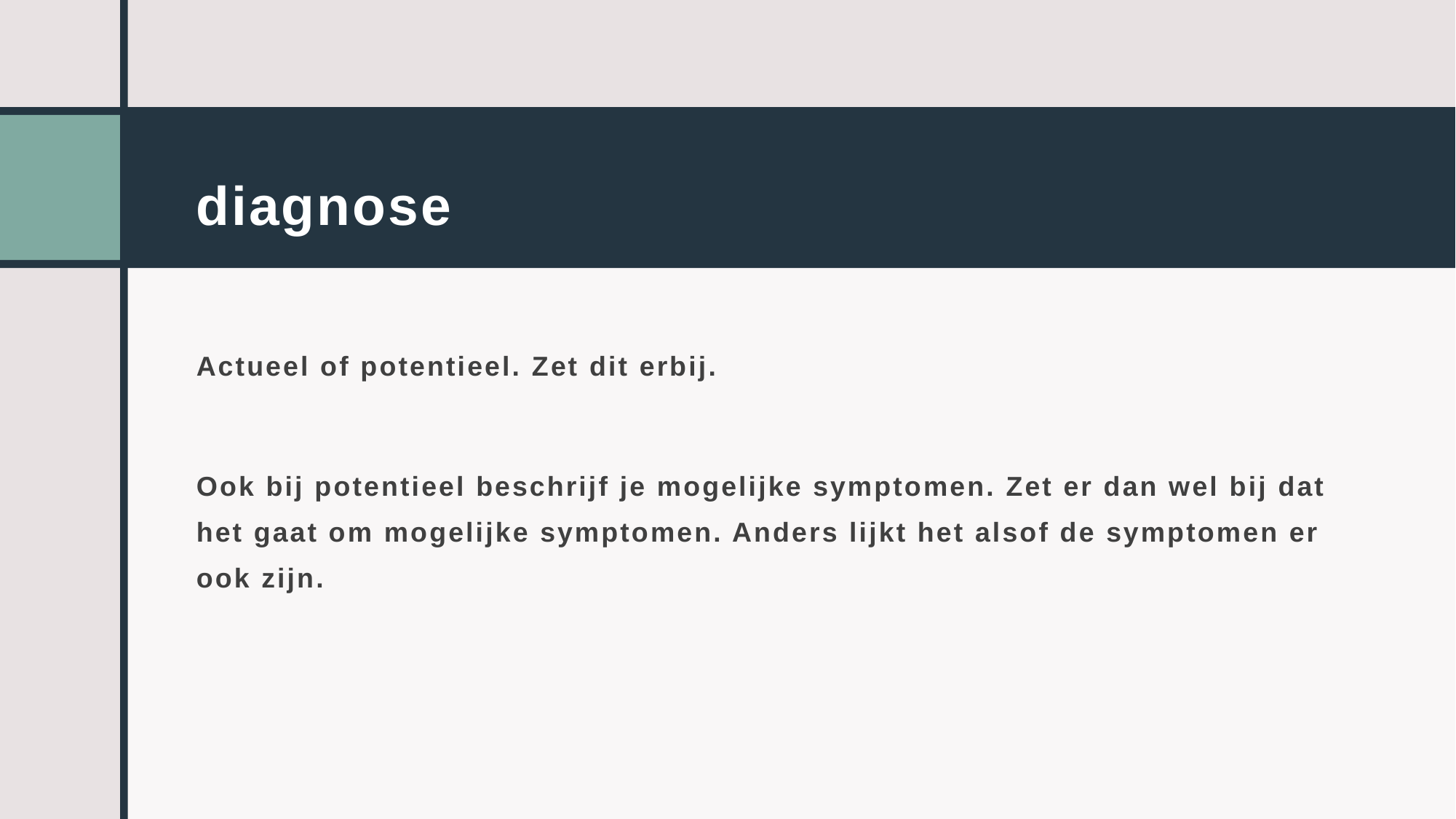

# diagnose

Actueel of potentieel. Zet dit erbij.

Ook bij potentieel beschrijf je mogelijke symptomen. Zet er dan wel bij dat het gaat om mogelijke symptomen. Anders lijkt het alsof de symptomen er ook zijn.